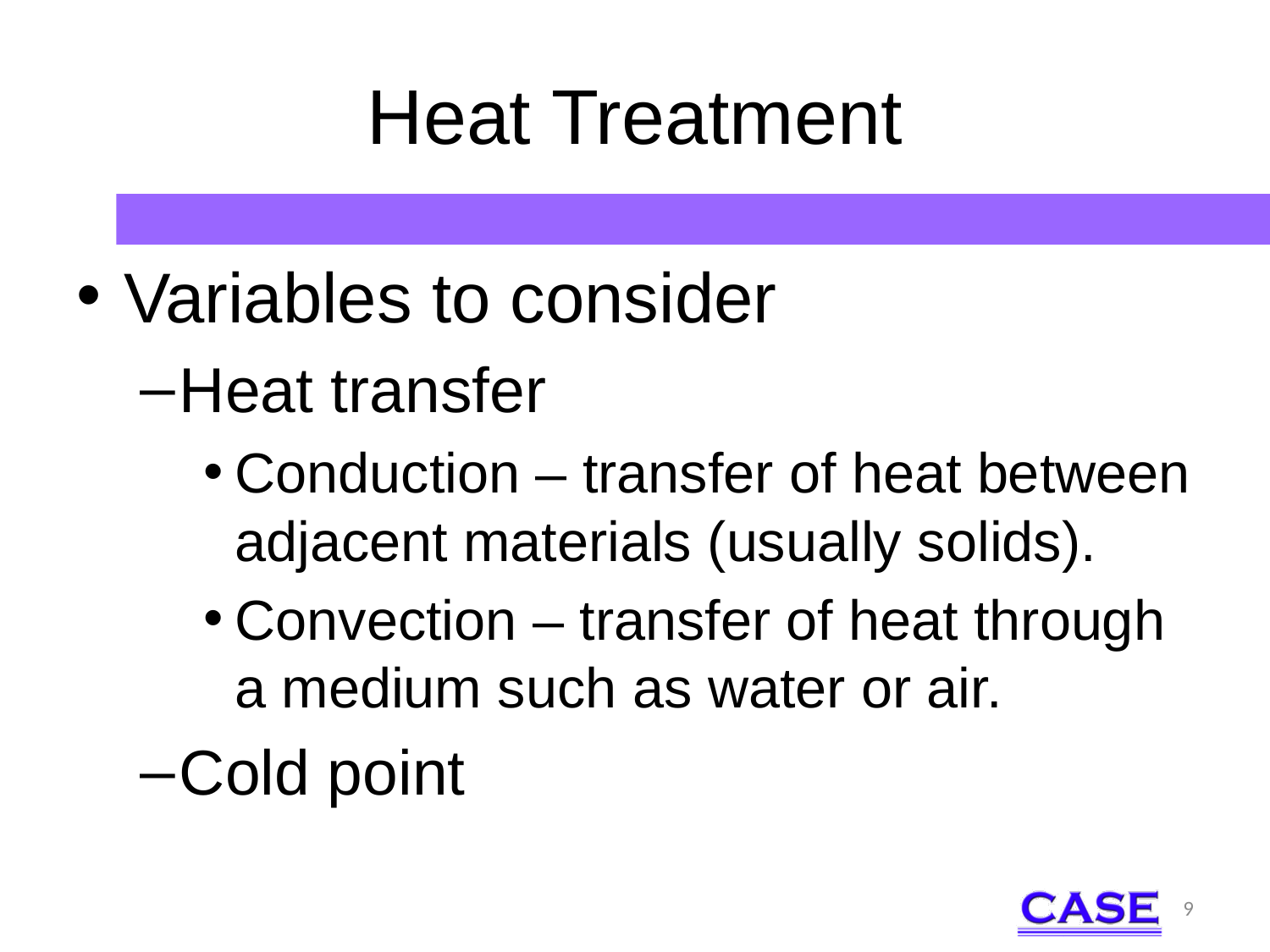

# Heat Treatment
Variables to consider
Heat transfer
Conduction – transfer of heat between adjacent materials (usually solids).
Convection – transfer of heat through a medium such as water or air.
Cold point
9